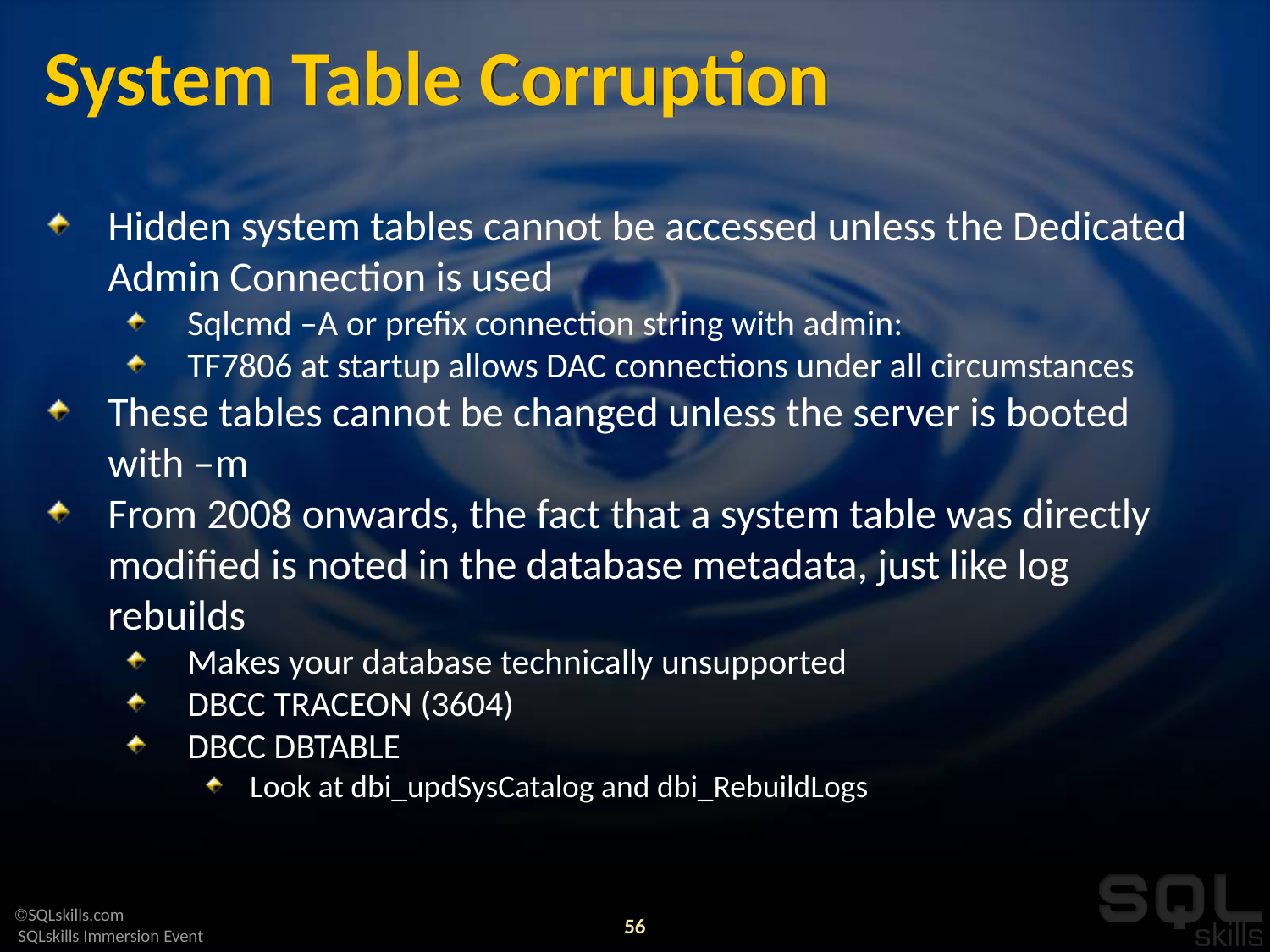

# System Table Corruption
Hidden system tables cannot be accessed unless the Dedicated Admin Connection is used
Sqlcmd –A or prefix connection string with admin:
TF7806 at startup allows DAC connections under all circumstances
These tables cannot be changed unless the server is booted with –m
From 2008 onwards, the fact that a system table was directly modified is noted in the database metadata, just like log rebuilds
Makes your database technically unsupported
DBCC TRACEON (3604)
DBCC DBTABLE
Look at dbi_updSysCatalog and dbi_RebuildLogs
56